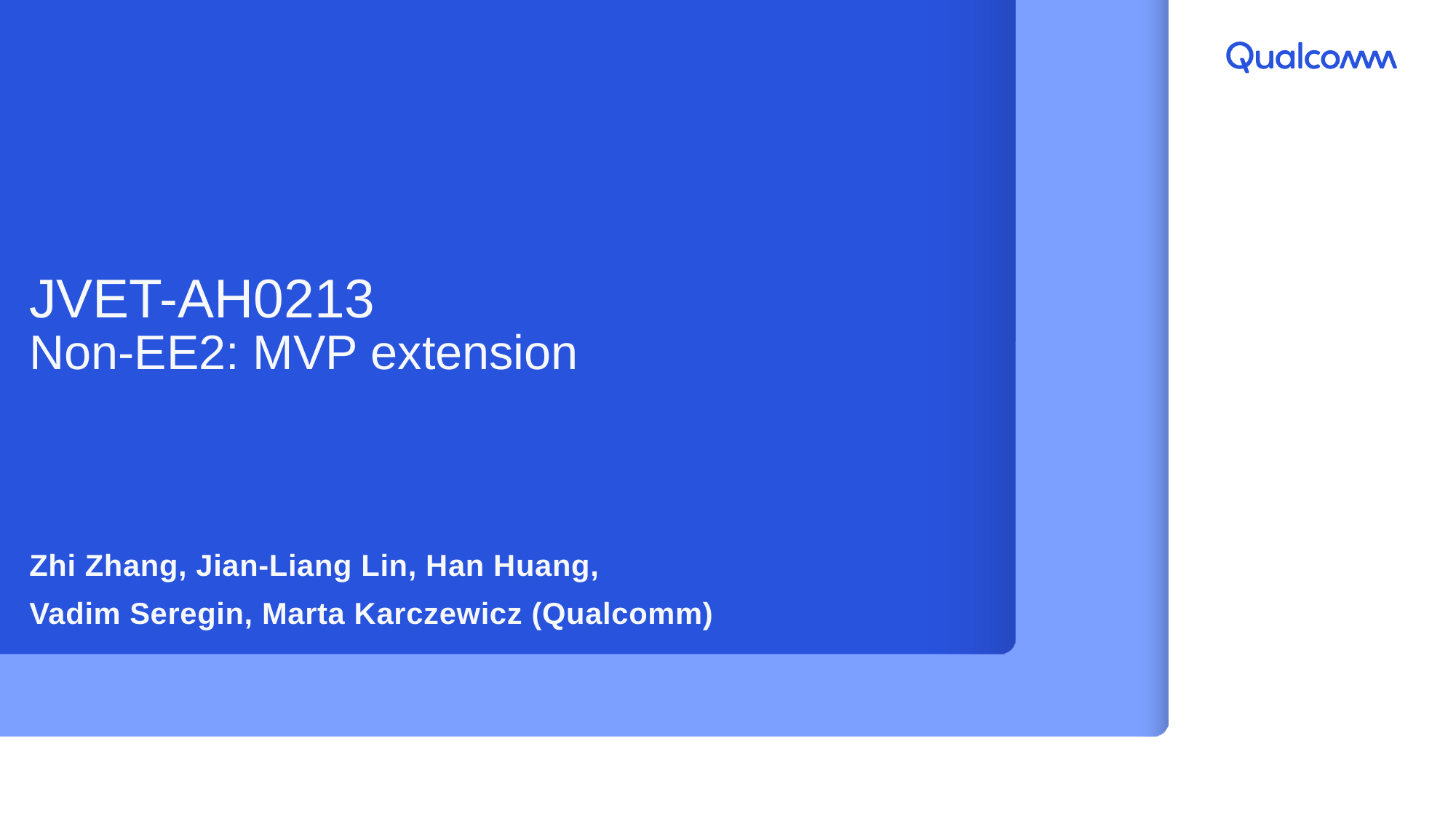

# JVET-AH0213 Non-EE2: MVP extension
Zhi Zhang, Jian-Liang Lin, Han Huang,
Vadim Seregin, Marta Karczewicz (Qualcomm)